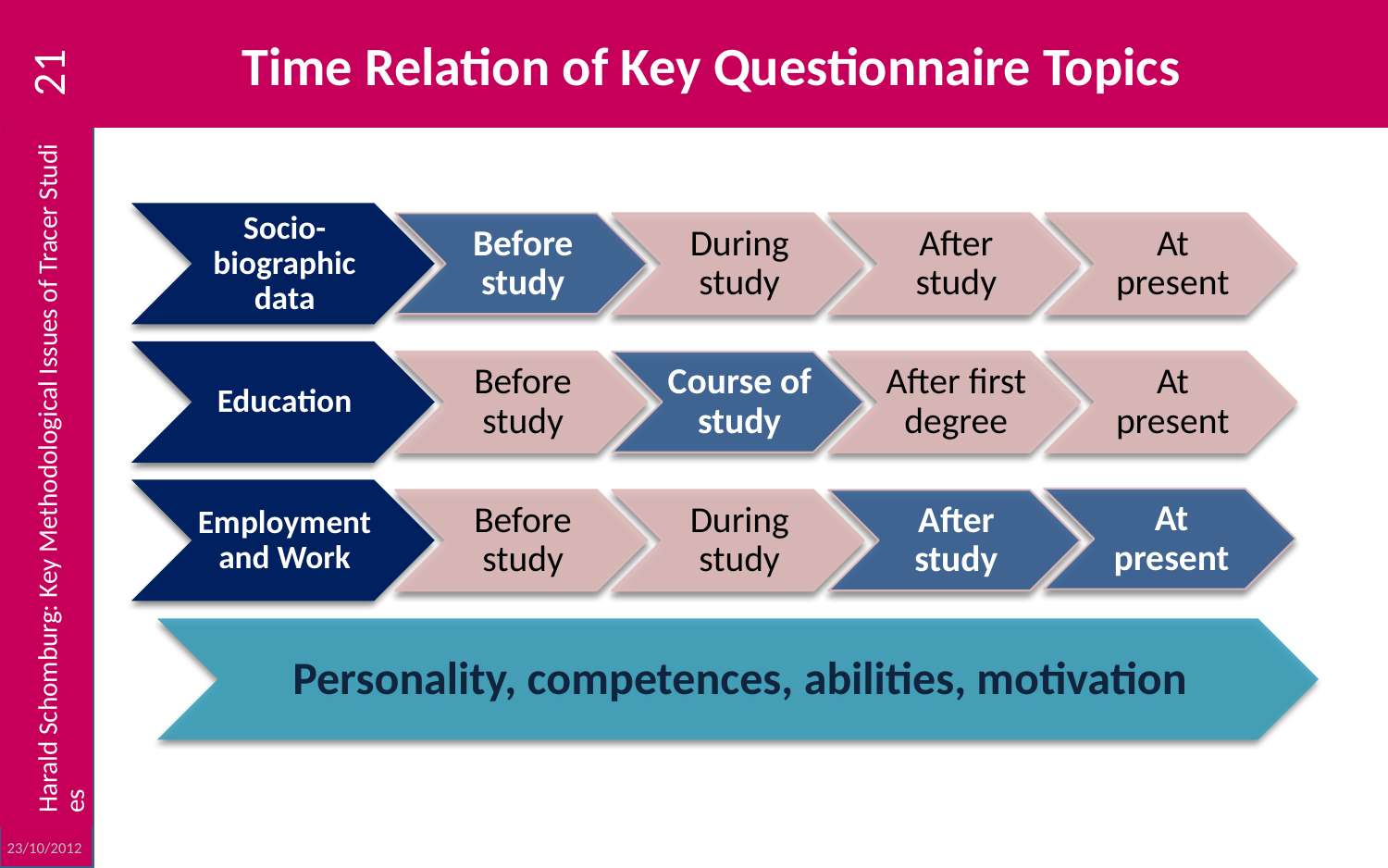

# Time Relation of Key Questionnaire Topics
21
Socio-biographic data
Before study
During study
After study
At present
Education
Before study
Course of study
After first degree
At present
Employment and Work
Before study
During study
After study
At present
Personality, competences, abilities, motivation
Harald Schomburg: Key Methodological Issues of Tracer Studies
23/10/2012